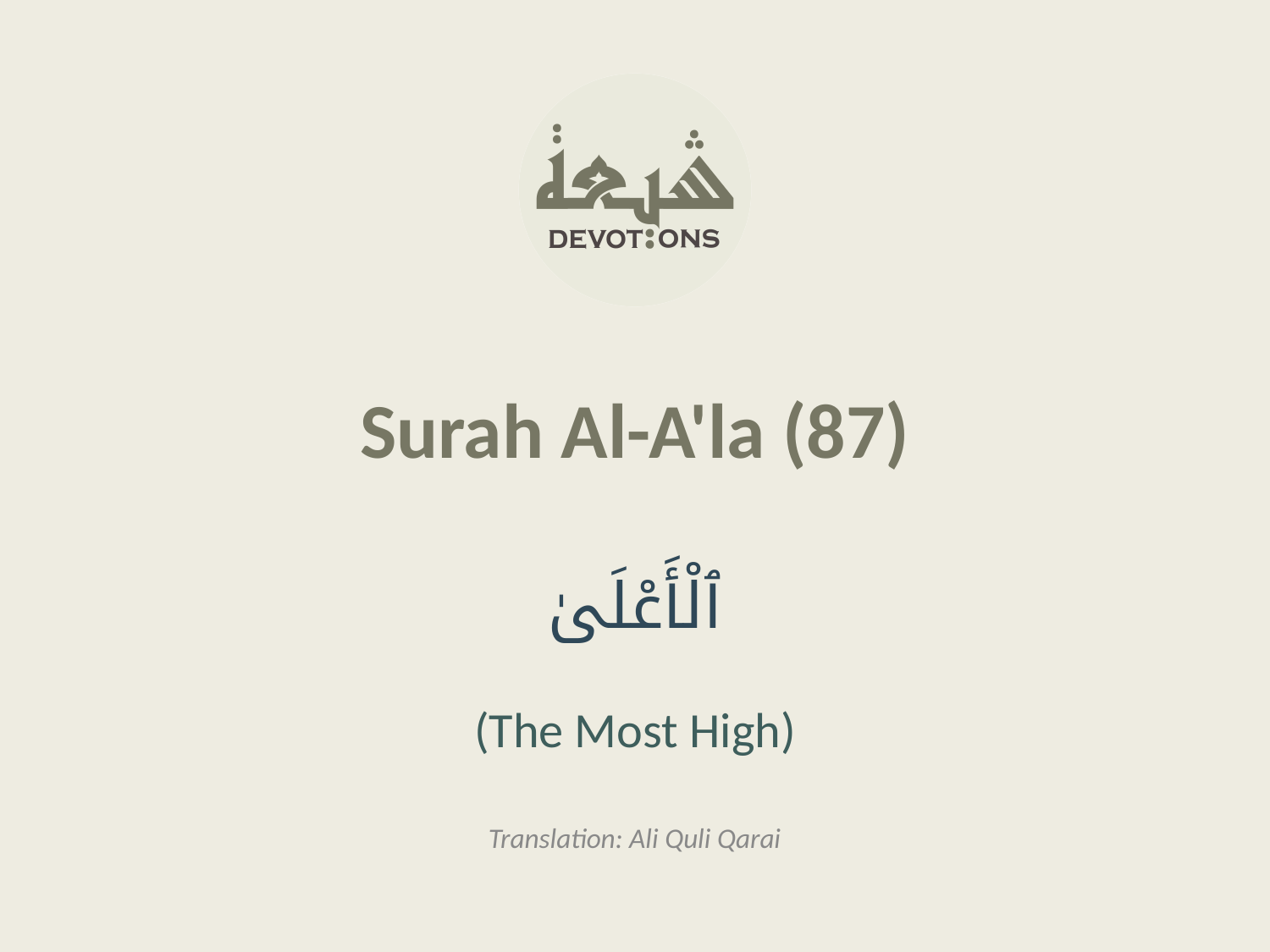

Surah Al-A'la (87)
ٱلْأَعْلَىٰ
(The Most High)
Translation: Ali Quli Qarai